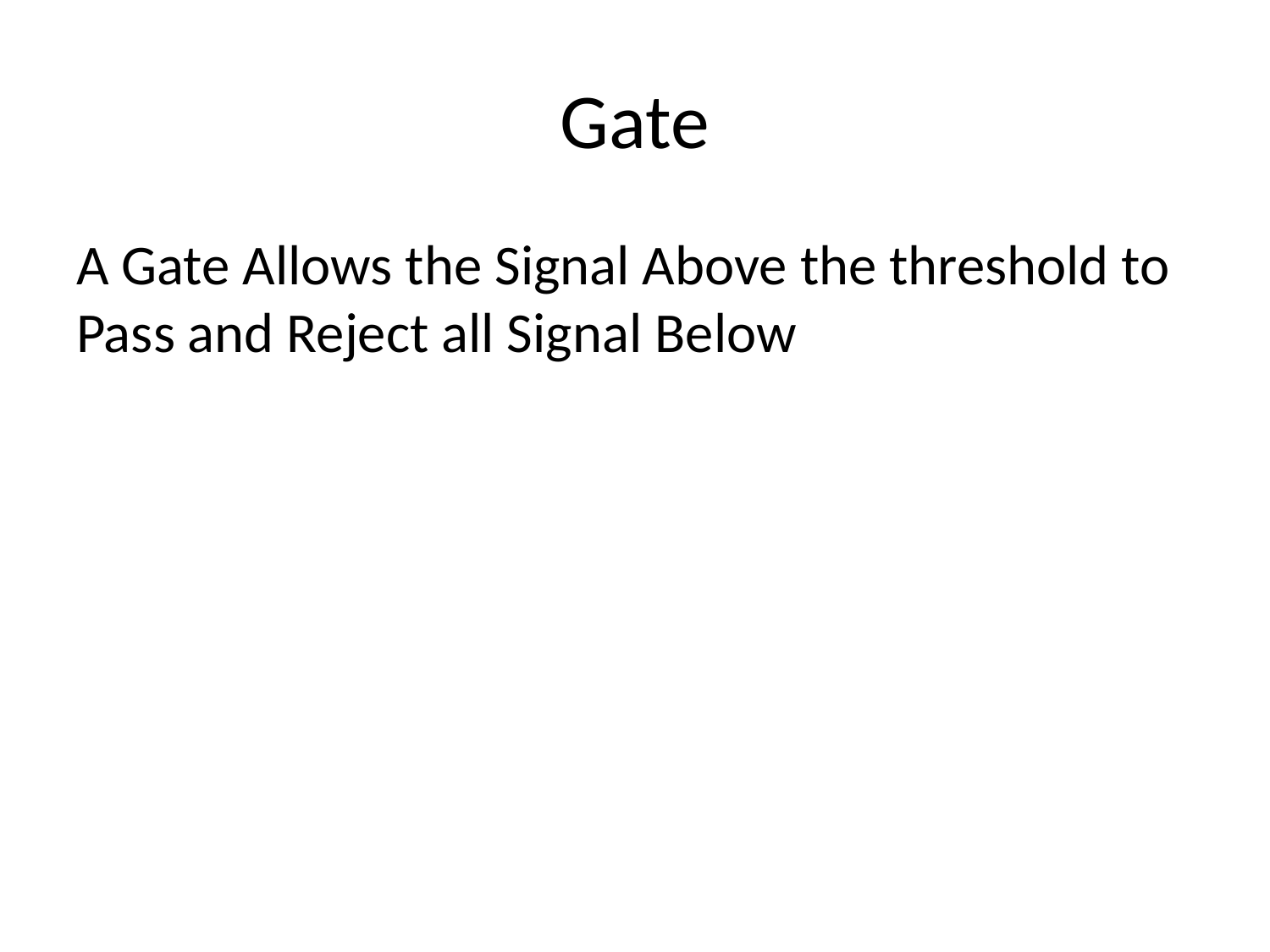

# Gate
A Gate Allows the Signal Above the threshold to Pass and Reject all Signal Below